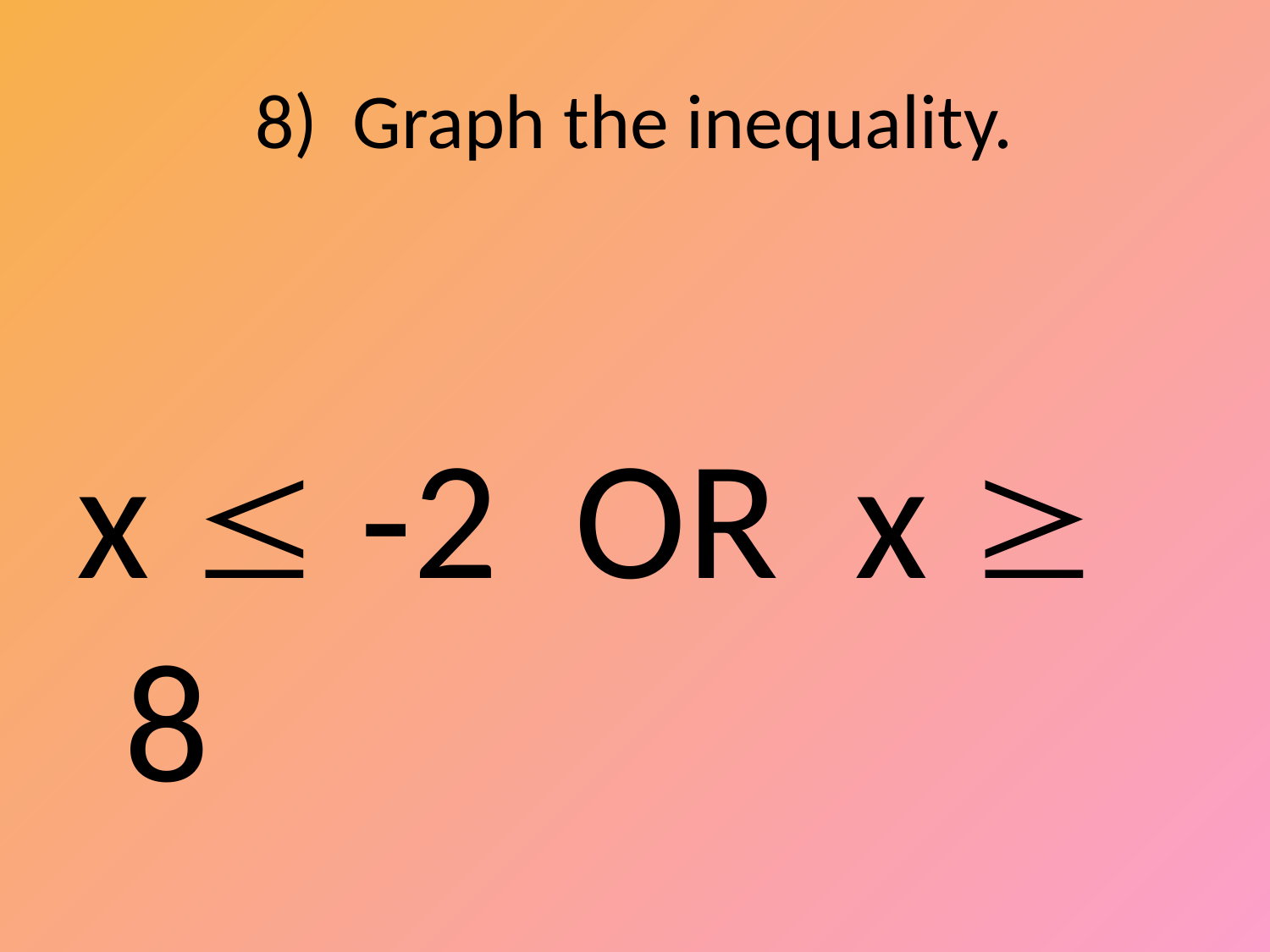

# 8)  Graph the inequality.

x ≤ -2  OR  x ≥ 8